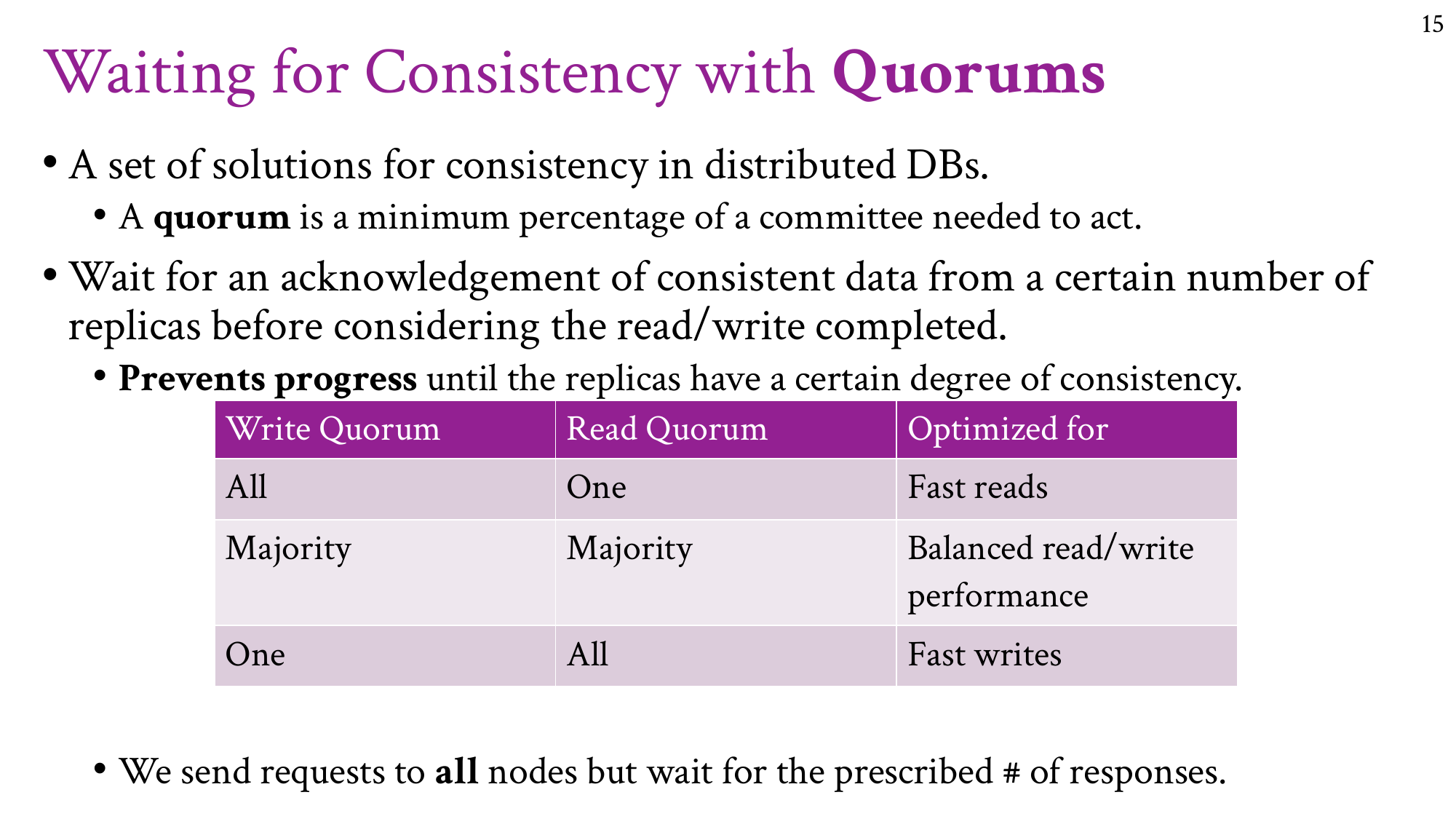

# Waiting for Consistency with Quorums
A set of solutions for consistency in distributed DBs.
A quorum is a minimum percentage of a committee needed to act.
Wait for an acknowledgement of consistent data from a certain number of replicas before considering the read/write completed.
Prevents progress until the replicas have a certain degree of consistency.

We send requests to all nodes but wait for the prescribed # of responses.
| Write Quorum | Read Quorum | Optimized for |
| --- | --- | --- |
| All | One | Fast reads |
| Majority | Majority | Balanced read/write performance |
| One | All | Fast writes |